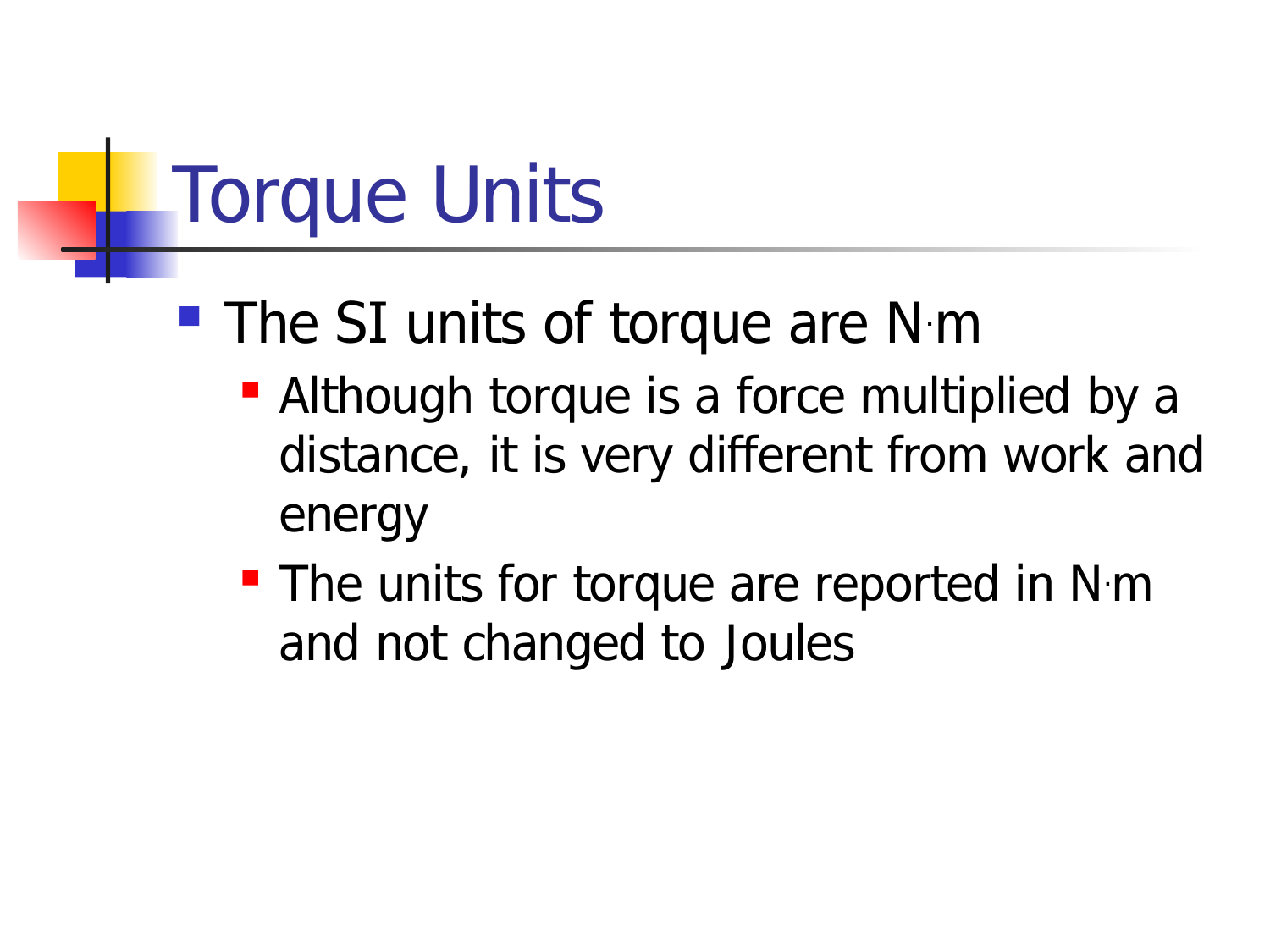

# Torque Units
The SI units of torque are N.m
Although torque is a force multiplied by a distance, it is very different from work and energy
The units for torque are reported in N.m and not changed to Joules